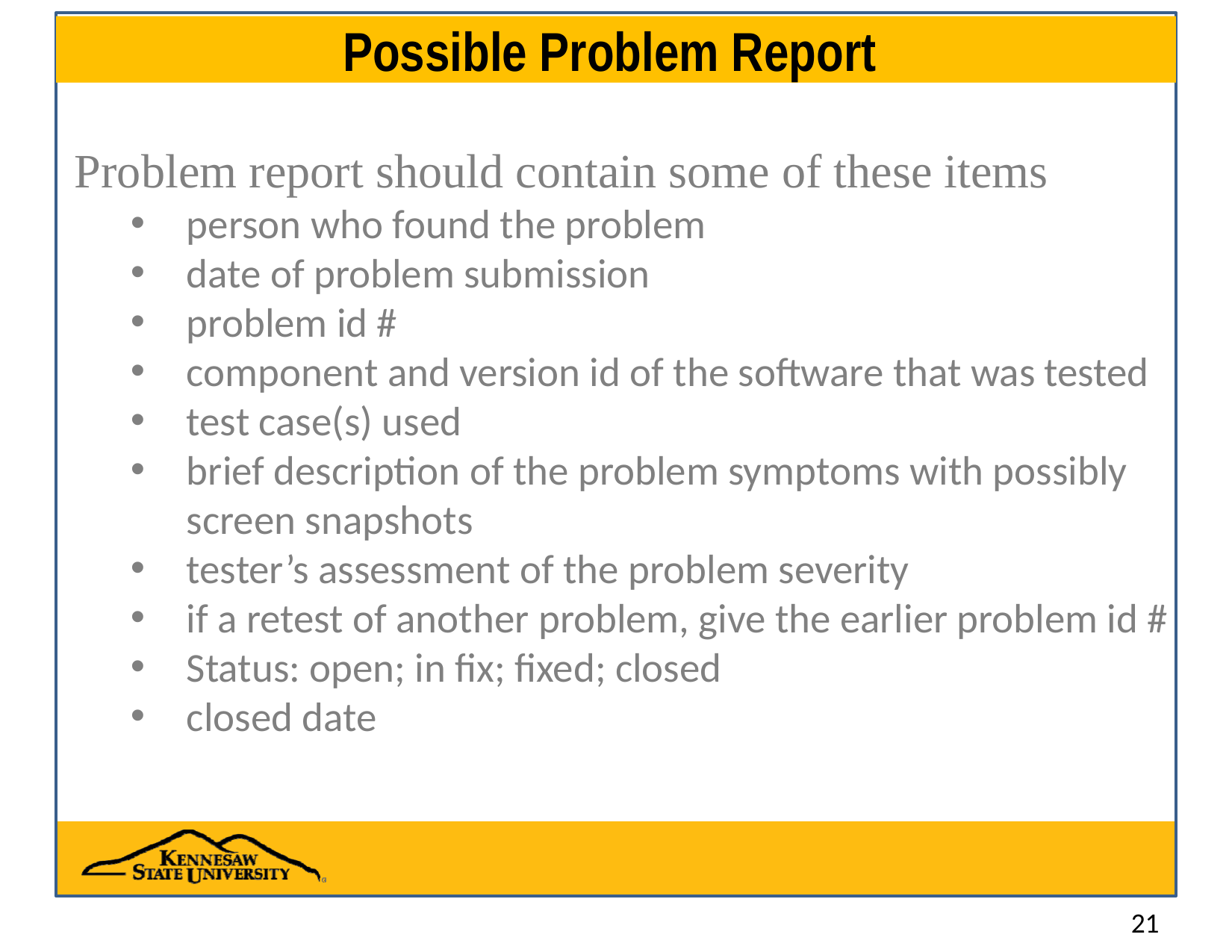

# Possible Problem Report
Problem report should contain some of these items
person who found the problem
date of problem submission
problem id #
component and version id of the software that was tested
test case(s) used
brief description of the problem symptoms with possibly screen snapshots
tester’s assessment of the problem severity
if a retest of another problem, give the earlier problem id #
Status: open; in fix; fixed; closed
closed date